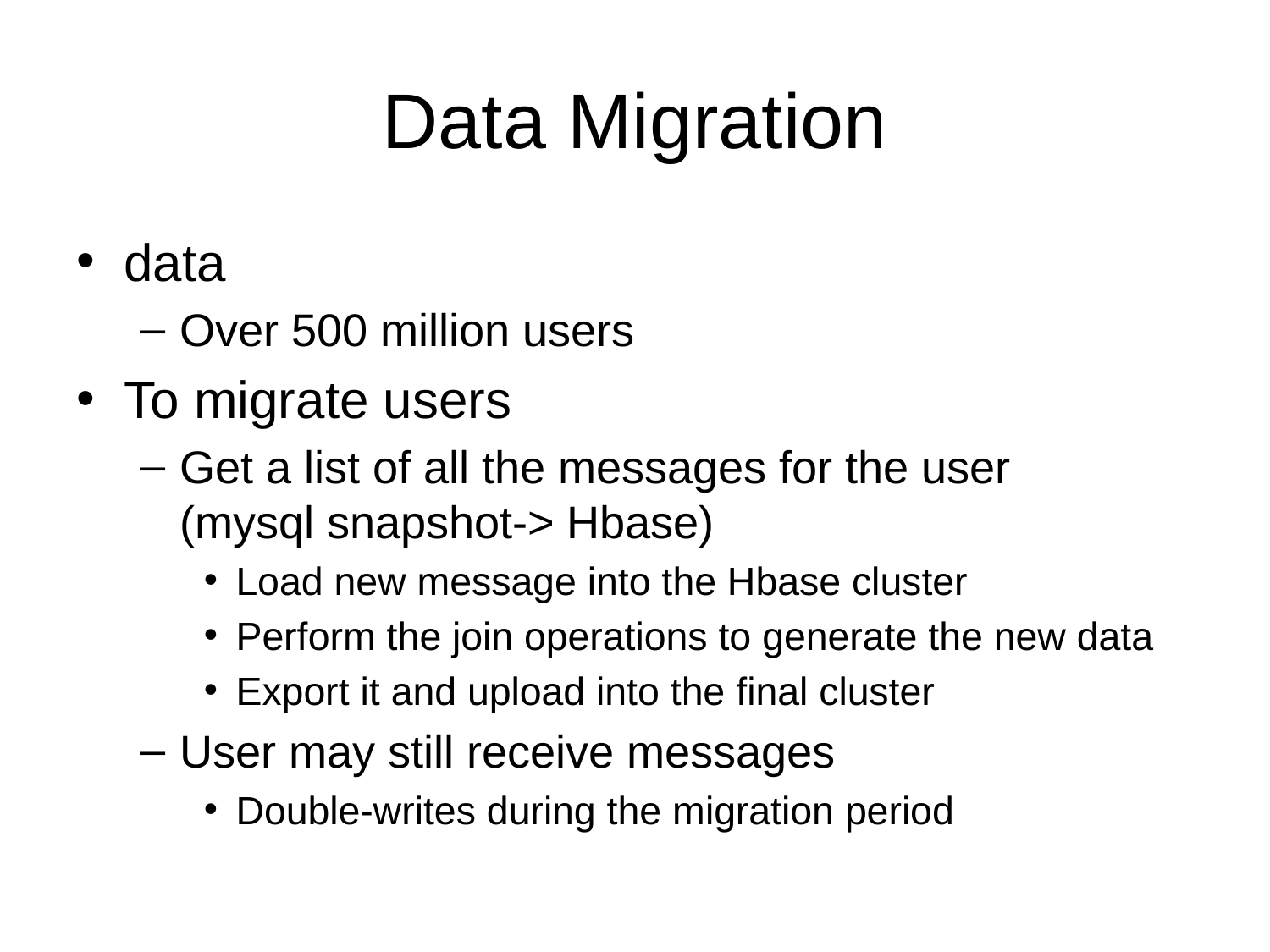

# Data Migration
data
Over 500 million users
To migrate users
Get a list of all the messages for the user
(mysql snapshot-> Hbase)
Load new message into the Hbase cluster
Perform the join operations to generate the new data
Export it and upload into the final cluster
User may still receive messages
Double-writes during the migration period